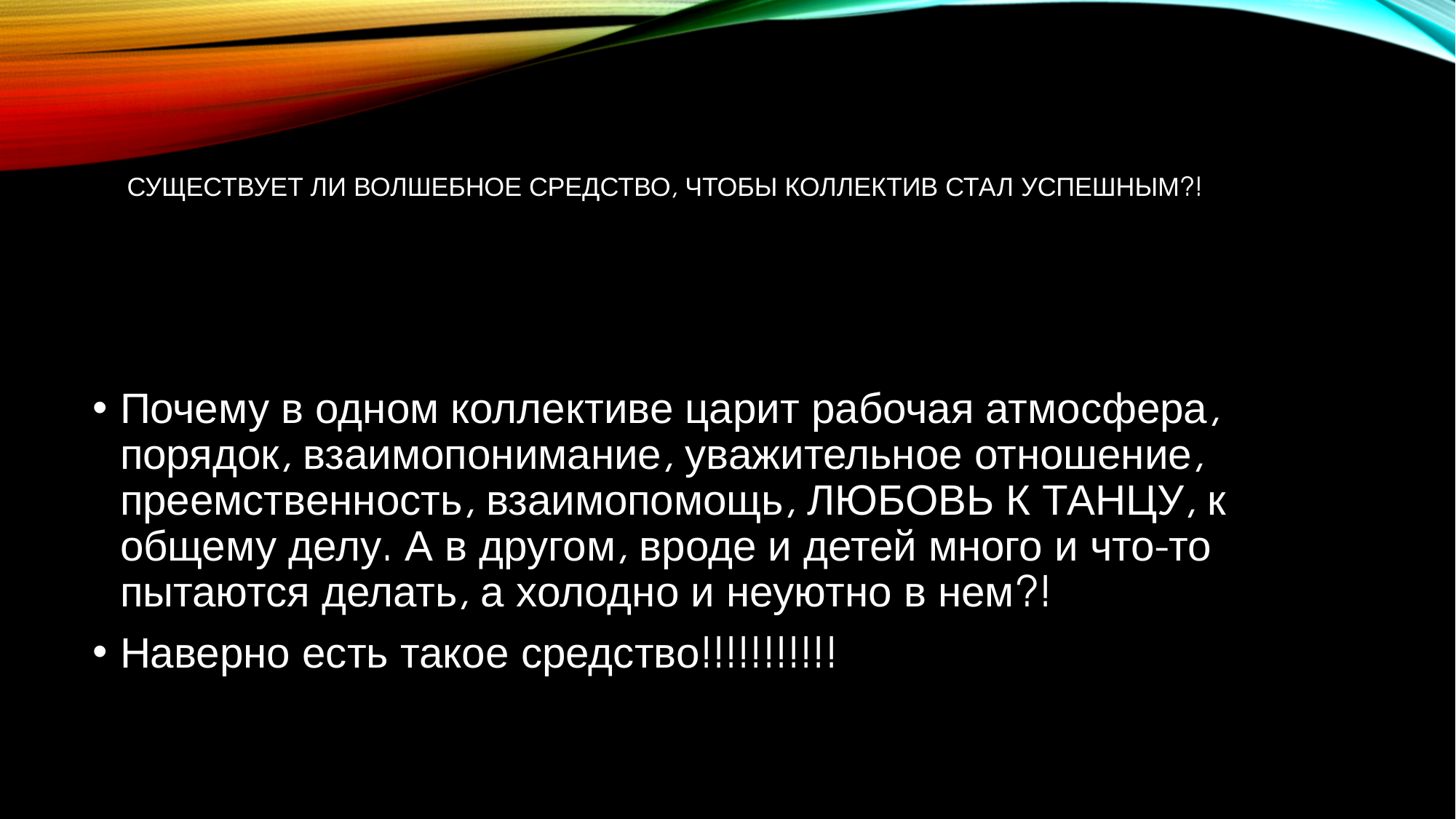

# Существует ли волшебное средство, чтобы коллектив стал успешным?!

Почему в одном коллективе царит рабочая атмосфера, порядок, взаимопонимание, уважительное отношение, преемственность, взаимопомощь, ЛЮБОВЬ К ТАНЦУ, к общему делу. А в другом, вроде и детей много и что-то пытаются делать, а холодно и неуютно в нем?!
Наверно есть такое средство!!!!!!!!!!!